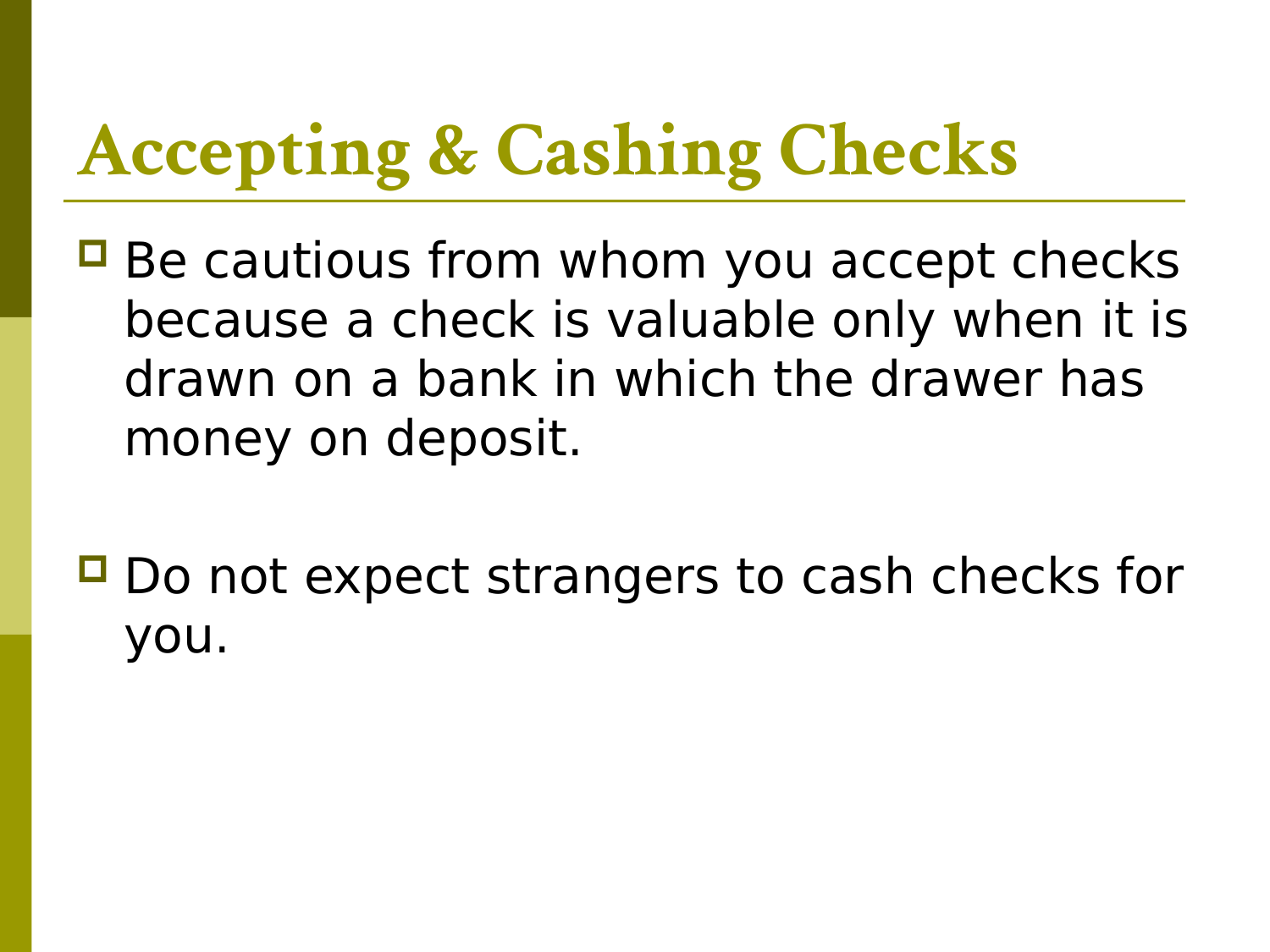

# Accepting & Cashing Checks
Be cautious from whom you accept checks because a check is valuable only when it is drawn on a bank in which the drawer has money on deposit.

Do not expect strangers to cash checks for you.